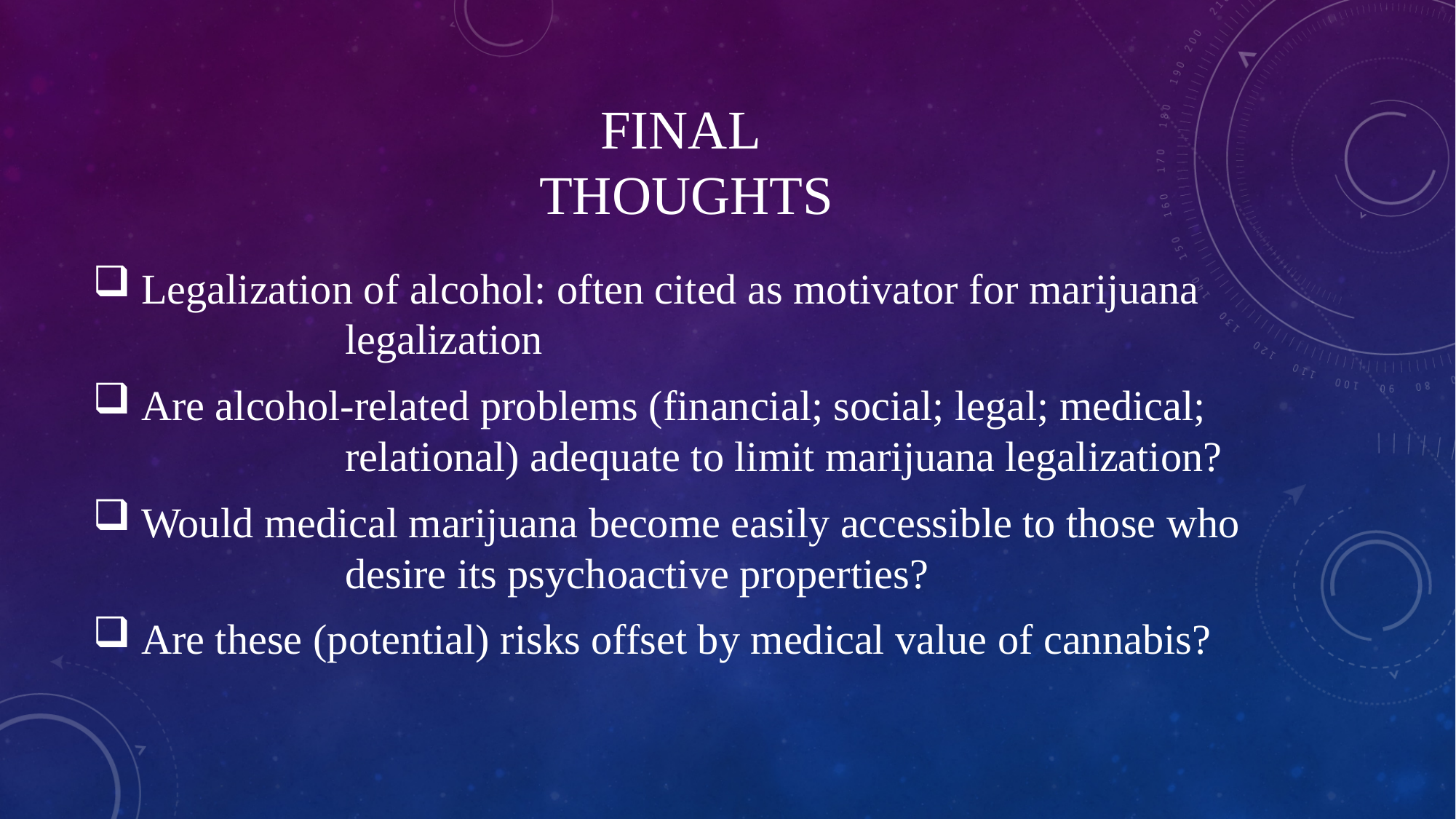

# Final Thoughts
 Legalization of alcohol: often cited as motivator for marijuana 			legalization
 Are alcohol-related problems (financial; social; legal; medical; 			relational) adequate to limit marijuana legalization?
 Would medical marijuana become easily accessible to those who 		desire its psychoactive properties?
 Are these (potential) risks offset by medical value of cannabis?